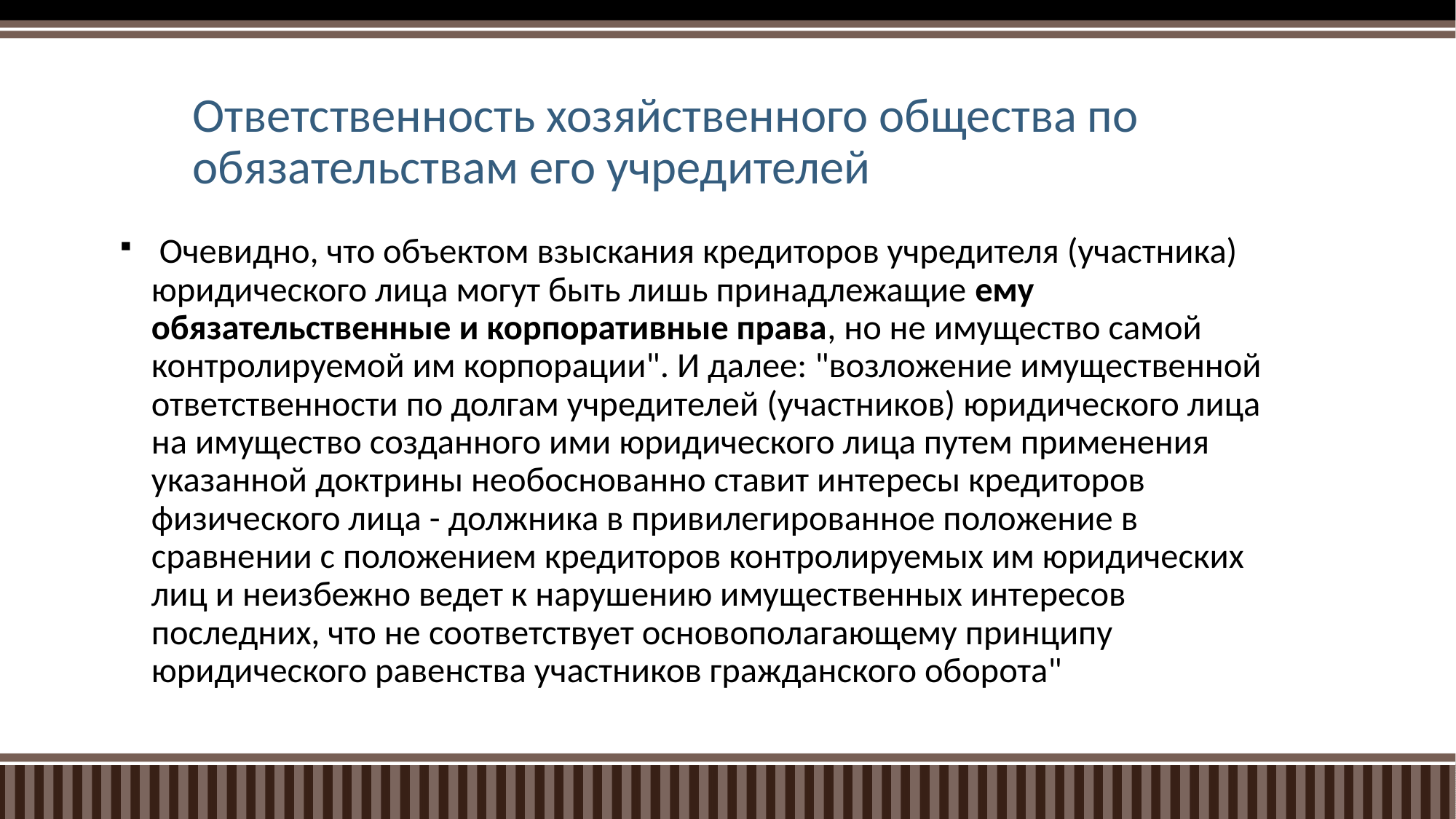

# Ответственность хозяйственного общества по обязательствам его учредителей
 Очевидно, что объектом взыскания кредиторов учредителя (участника) юридического лица могут быть лишь принадлежащие ему обязательственные и корпоративные права, но не имущество самой контролируемой им корпорации". И далее: "возложение имущественной ответственности по долгам учредителей (участников) юридического лица на имущество созданного ими юридического лица путем применения указанной доктрины необоснованно ставит интересы кредиторов физического лица - должника в привилегированное положение в сравнении с положением кредиторов контролируемых им юридических лиц и неизбежно ведет к нарушению имущественных интересов последних, что не соответствует основополагающему принципу юридического равенства участников гражданского оборота"